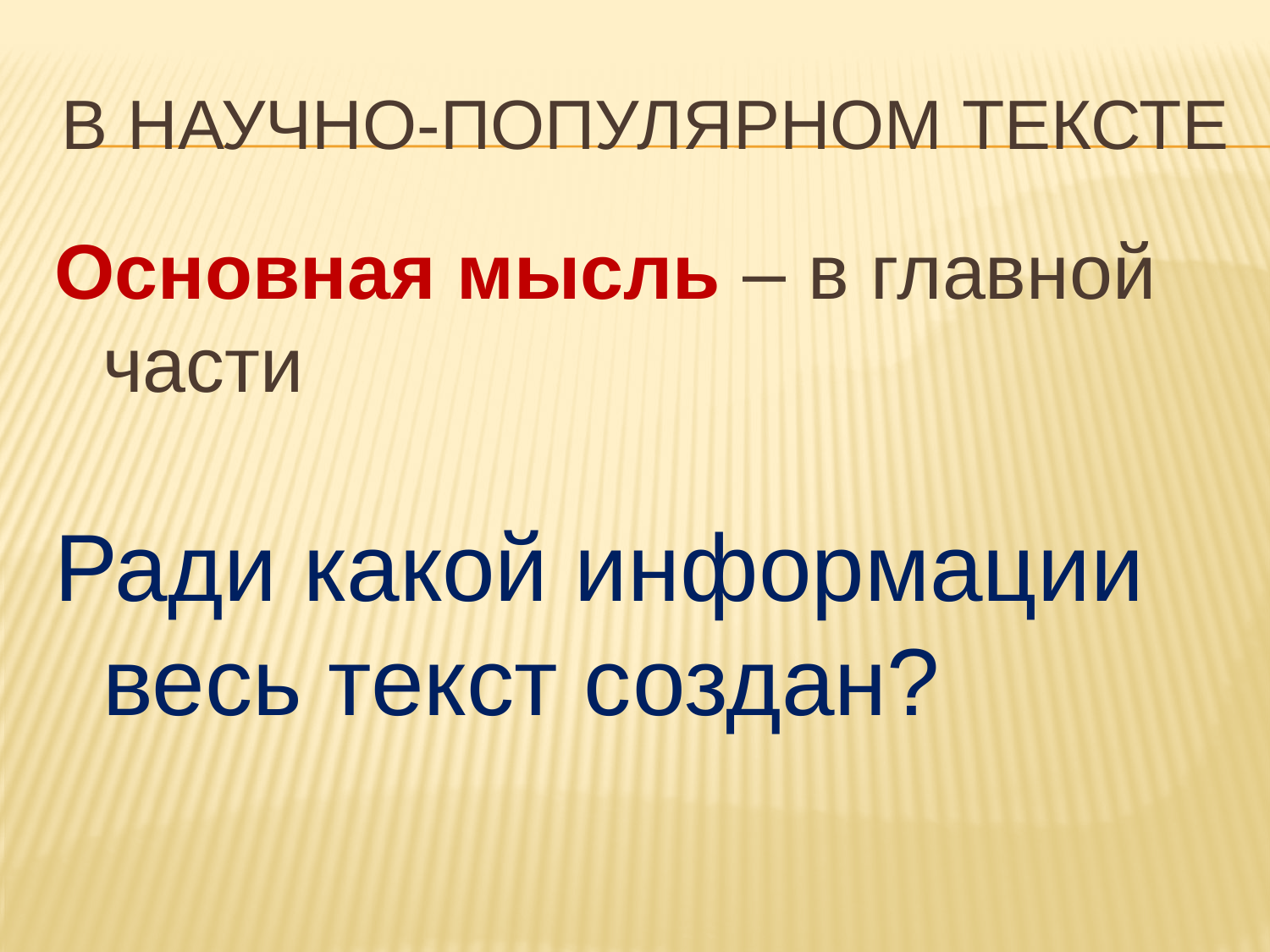

# В научно-популярном тексте
Основная мысль – в главной части

Ради какой информации весь текст создан?